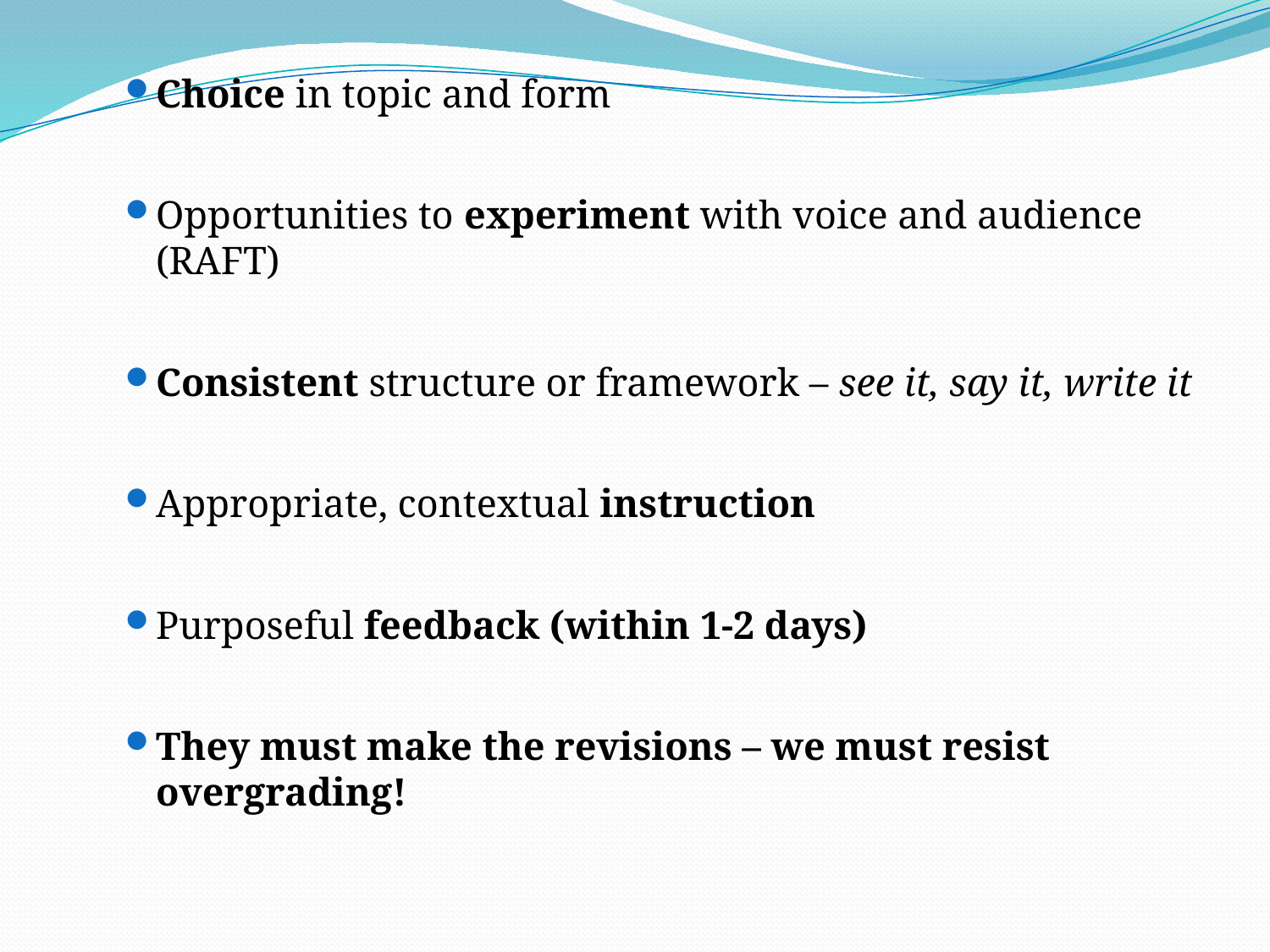

Choice in topic and form

Opportunities to experiment with voice and audience (RAFT)

Consistent structure or framework – see it, say it, write it

Appropriate, contextual instruction

Purposeful feedback (within 1-2 days)

They must make the revisions – we must resist overgrading!